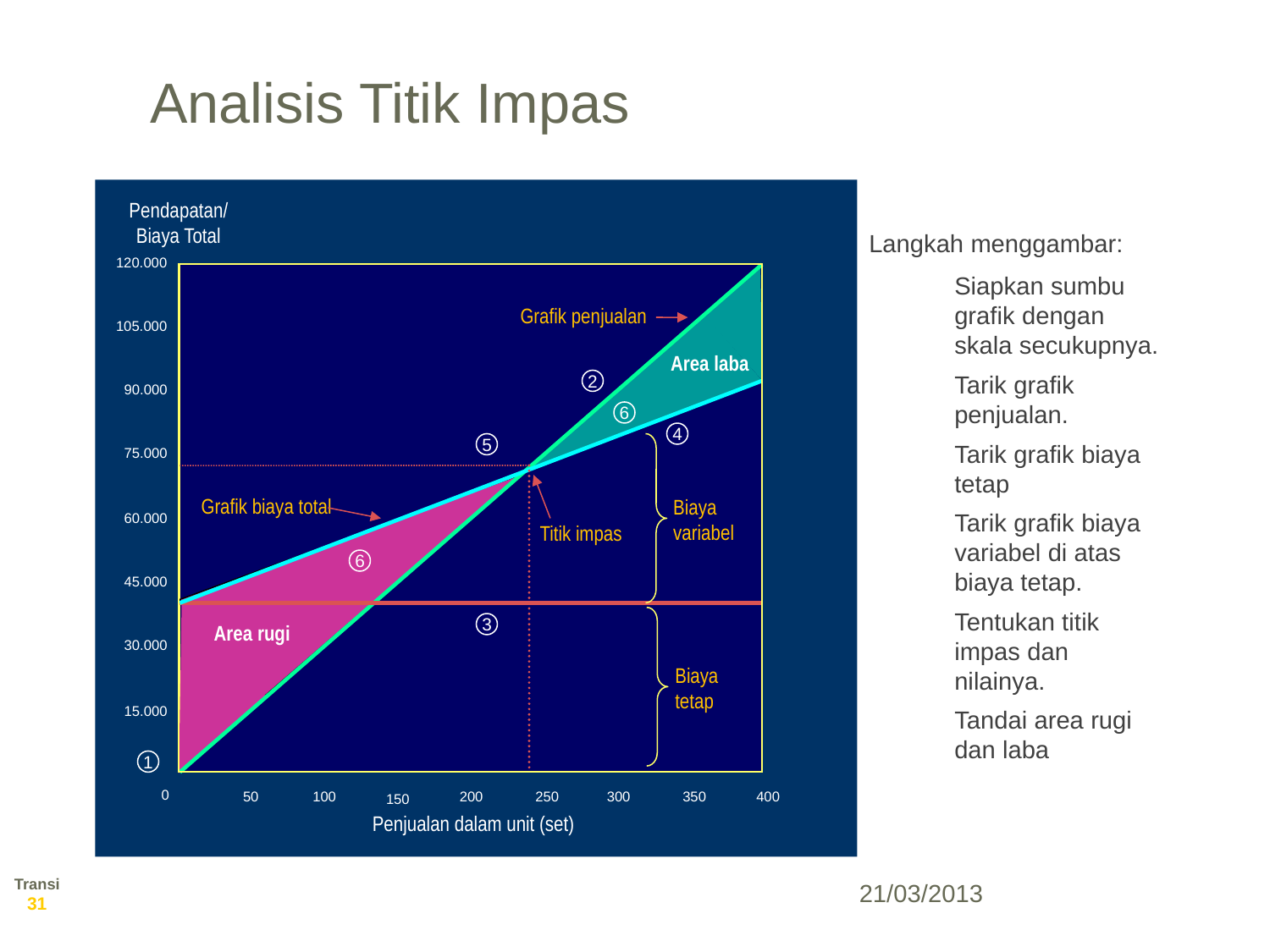

Analisis Titik Impas

Pendapatan/
Biaya Total
Langkah menggambar:
Siapkan sumbu grafik dengan skala secukupnya.
Tarik grafik penjualan.
Tarik grafik biaya tetap
Tarik grafik biaya variabel di atas biaya tetap.
Tentukan titik impas dan nilainya.
Tandai area rugi dan laba

1

2

3

4

5

6
120.000
105.000
90.000
75.000
60.000
45.000
30.000
15.000

Grafik penjualan

Area laba

2

6

4

5

Grafik biaya total
Biaya
variabel

Titik impas

6

Area rugi

3
Biaya
tetap

1
0
 50
100
200
250
300
350
400
150
Penjualan dalam unit (set)
Transi 31
21/03/2013